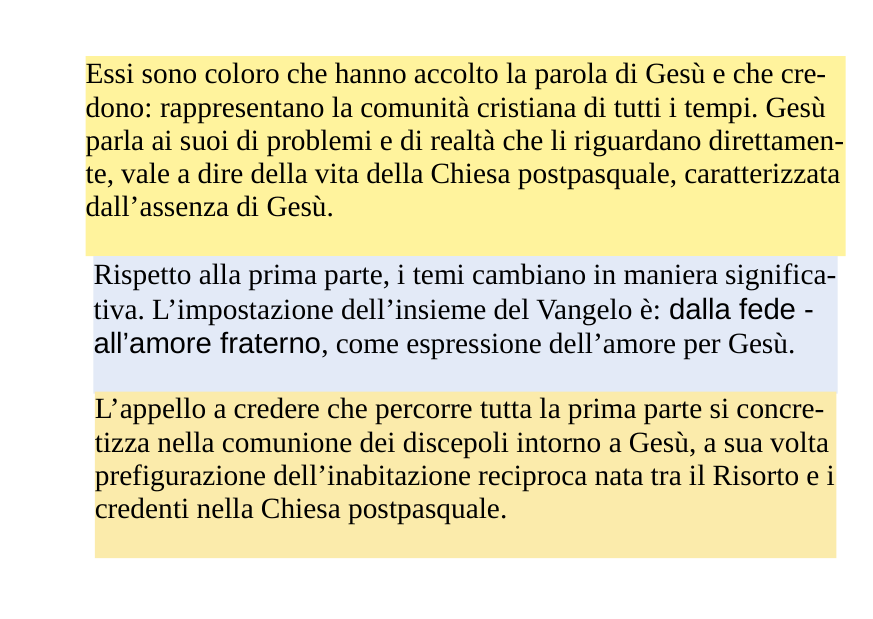

Essi sono coloro che hanno accolto la parola di Gesù e che cre-
dono: rappresentano la comunità cristiana di tutti i tempi. Gesù
parla ai suoi di problemi e di realtà che li riguardano direttamen-
te, vale a dire della vita della Chiesa postpasquale, caratterizzata
dall’assenza di Gesù.

Rispetto alla prima parte, i temi cambiano in maniera significa-
tiva. L’impostazione dell’insieme del Vangelo è: dalla fede -
all’amore fraterno, come espressione dell’amore per Gesù.

L’appello a credere che percorre tutta la prima parte si concre-
tizza nella comunione dei discepoli intorno a Gesù, a sua volta
prefigurazione dell’inabitazione reciproca nata tra il Risorto e i
credenti nella Chiesa postpasquale.